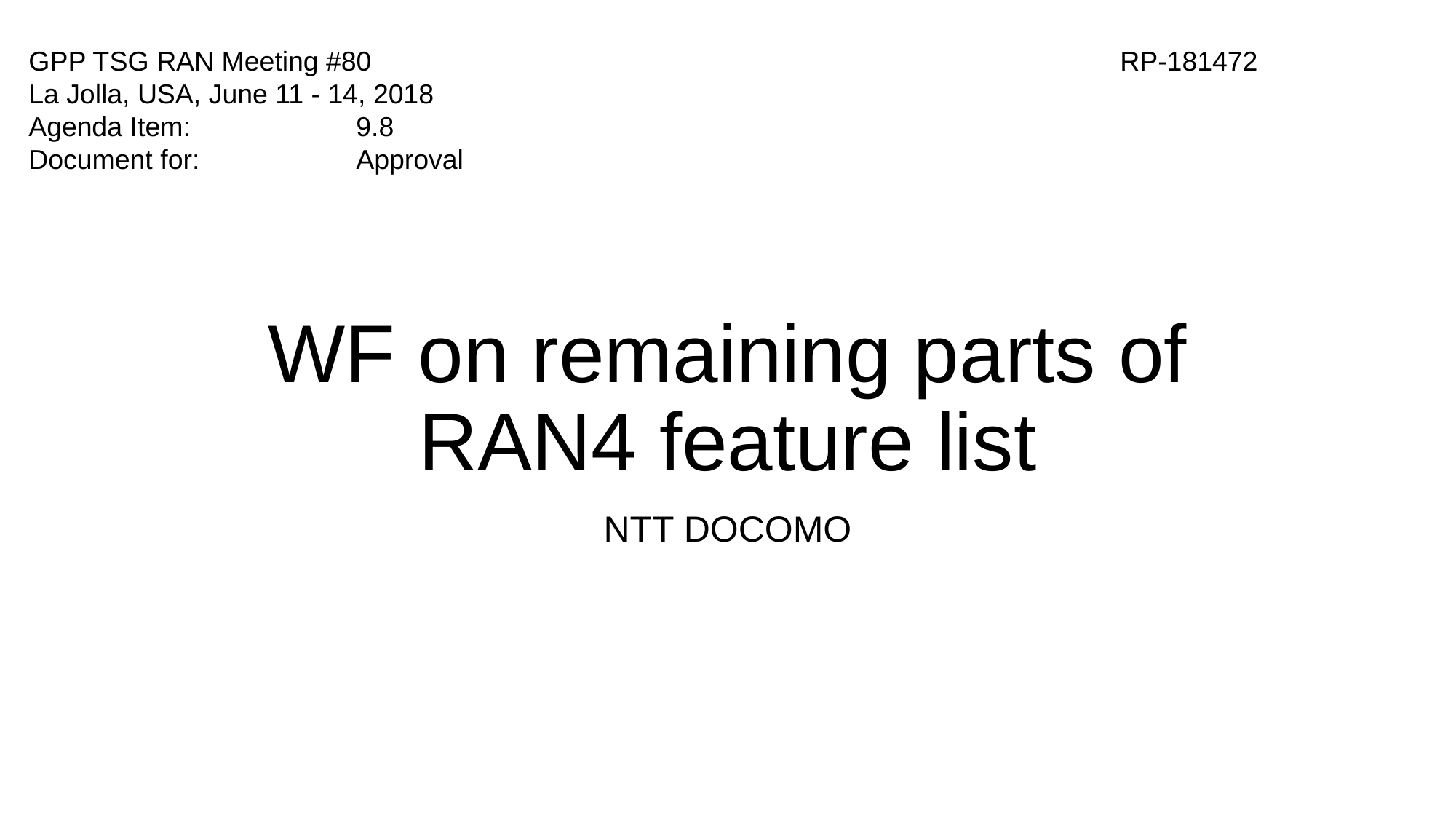

GPP TSG RAN Meeting #80							RP-181472
La Jolla, USA, June 11 - 14, 2018
Agenda Item:		9.8
Document for:		Approval
# WF on remaining parts of RAN4 feature list
NTT DOCOMO